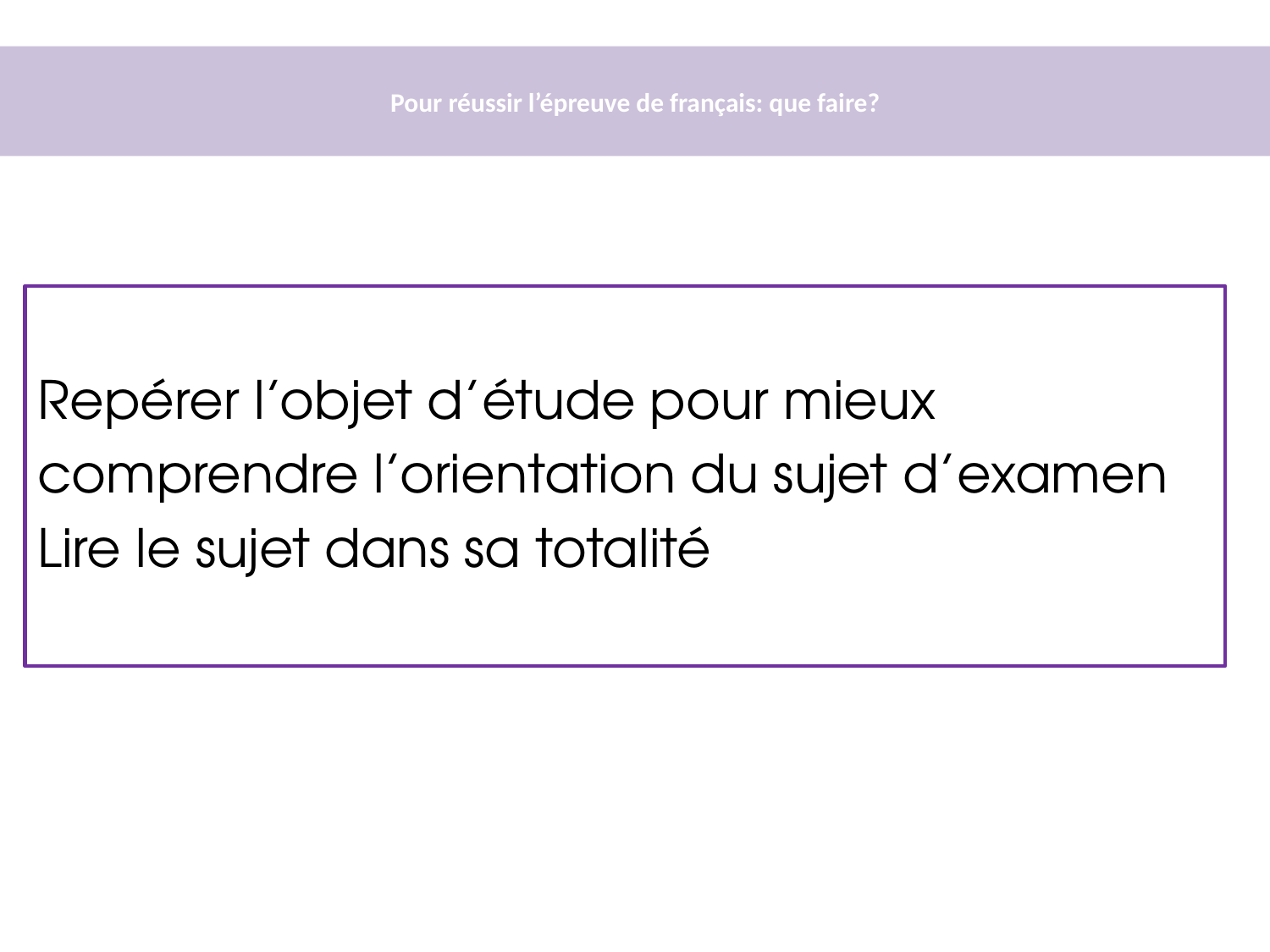

# Pour réussir l’épreuve de français: que faire?

Repérer l’objet d’étude pour mieux
comprendre l’orientation du sujet d’examen
Lire le sujet dans sa totalité